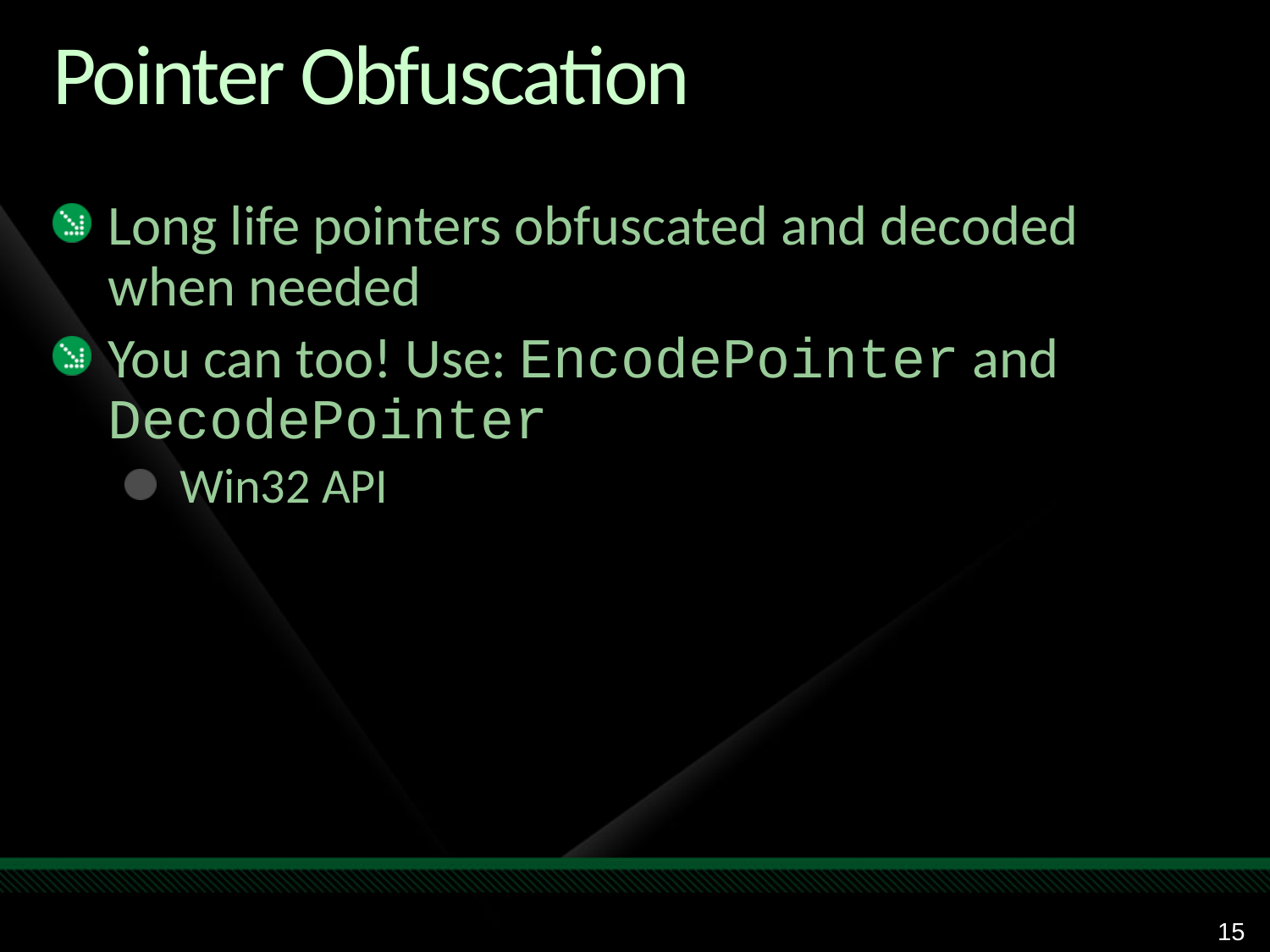

# Pointer Obfuscation
Long life pointers obfuscated and decoded when needed
You can too! Use: EncodePointer and DecodePointer
Win32 API